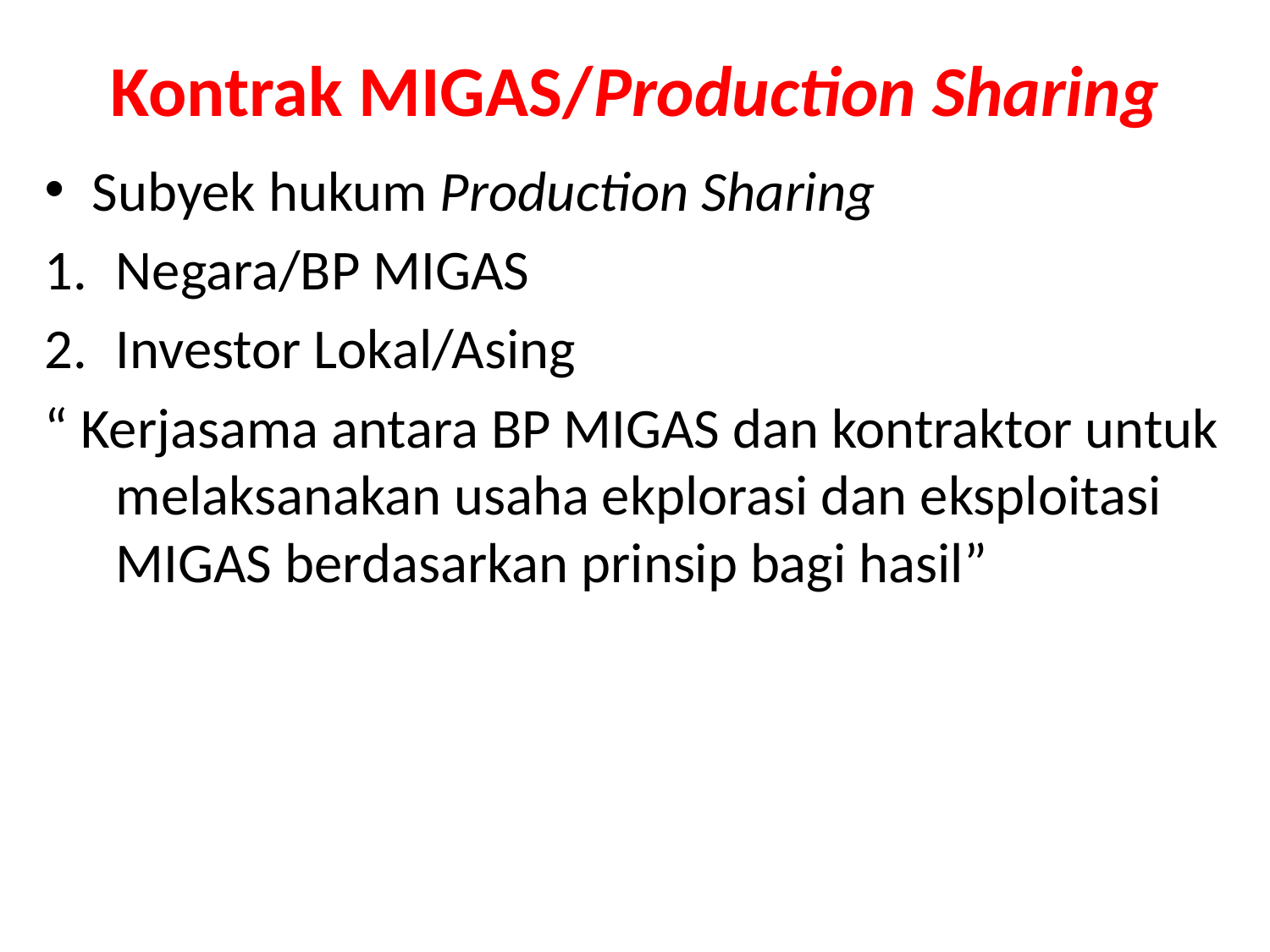

# Kontrak MIGAS/Production Sharing
Subyek hukum Production Sharing
Negara/BP MIGAS
Investor Lokal/Asing
“ Kerjasama antara BP MIGAS dan kontraktor untuk melaksanakan usaha ekplorasi dan eksploitasi MIGAS berdasarkan prinsip bagi hasil”